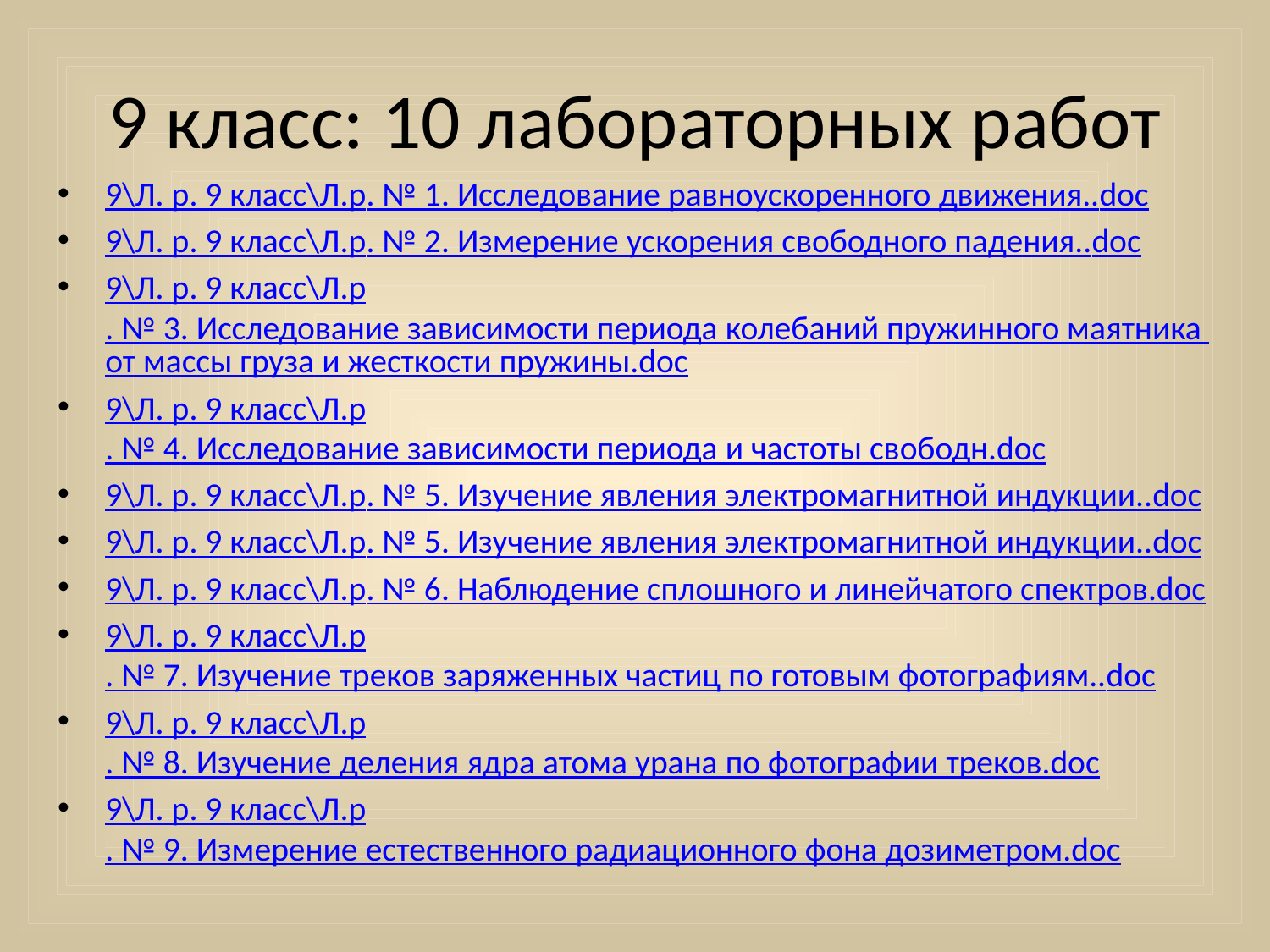

# 9 класс: 10 лабораторных работ
9\Л. р. 9 класс\Л.р. № 1. Исследование равноускоренного движения..doc
9\Л. р. 9 класс\Л.р. № 2. Измерение ускорения свободного падения..doc
9\Л. р. 9 класс\Л.р. № 3. Исследование зависимости периода колебаний пружинного маятника от массы груза и жесткости пружины.doc
9\Л. р. 9 класс\Л.р. № 4. Исследование зависимости периода и частоты свободн.doc
9\Л. р. 9 класс\Л.р. № 5. Изучение явления электромагнитной индукции..doc
9\Л. р. 9 класс\Л.р. № 5. Изучение явления электромагнитной индукции..doc
9\Л. р. 9 класс\Л.р. № 6. Наблюдение сплошного и линейчатого спектров.doc
9\Л. р. 9 класс\Л.р. № 7. Изучение треков заряженных частиц по готовым фотографиям..doc
9\Л. р. 9 класс\Л.р. № 8. Изучение деления ядра атома урана по фотографии треков.doc
9\Л. р. 9 класс\Л.р. № 9. Измерение естественного радиационного фона дозиметром.doc